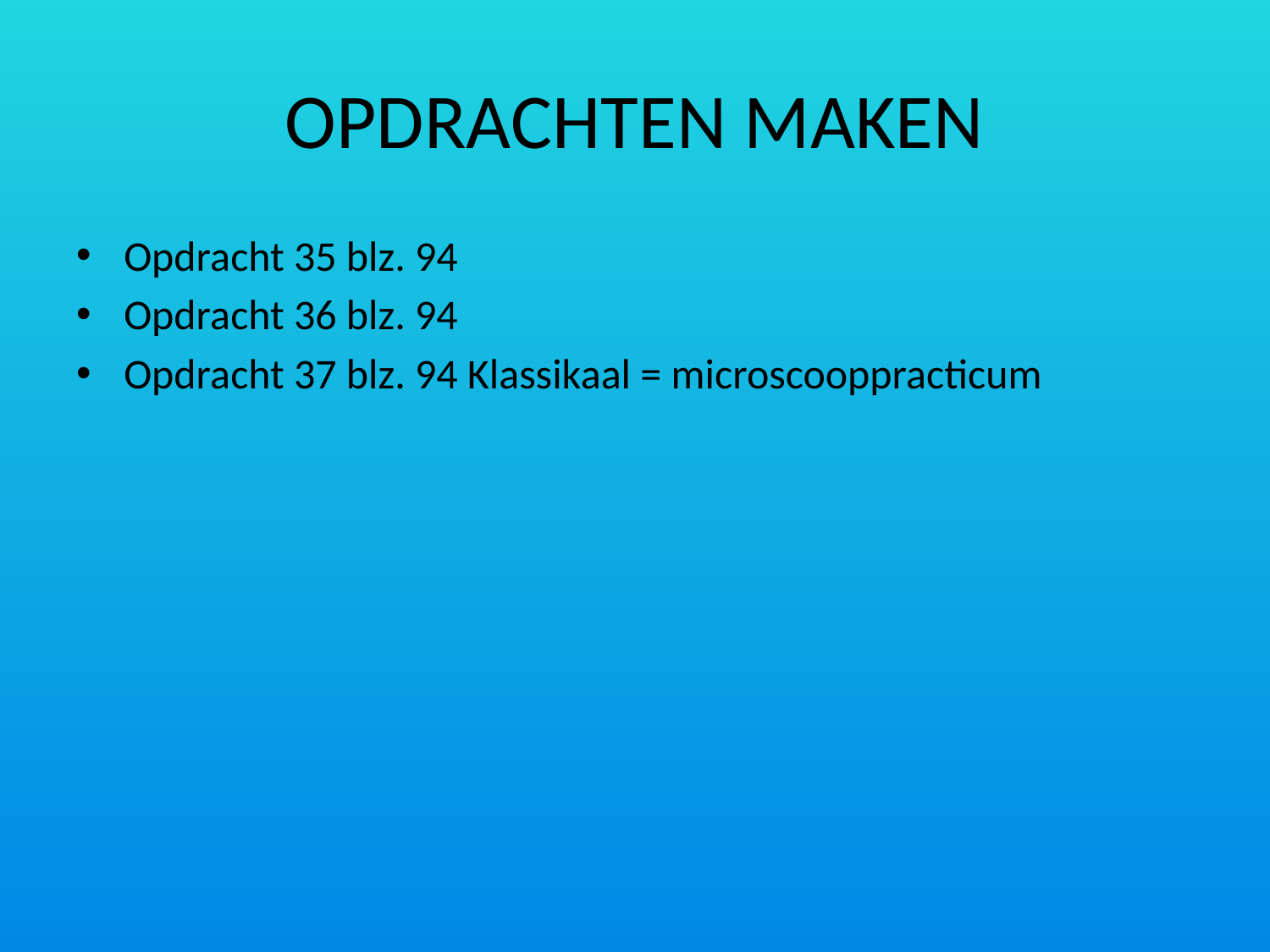

# OPDRACHTEN MAKEN
Opdracht 35 blz. 94
Opdracht 36 blz. 94
Opdracht 37 blz. 94 Klassikaal = microscooppracticum